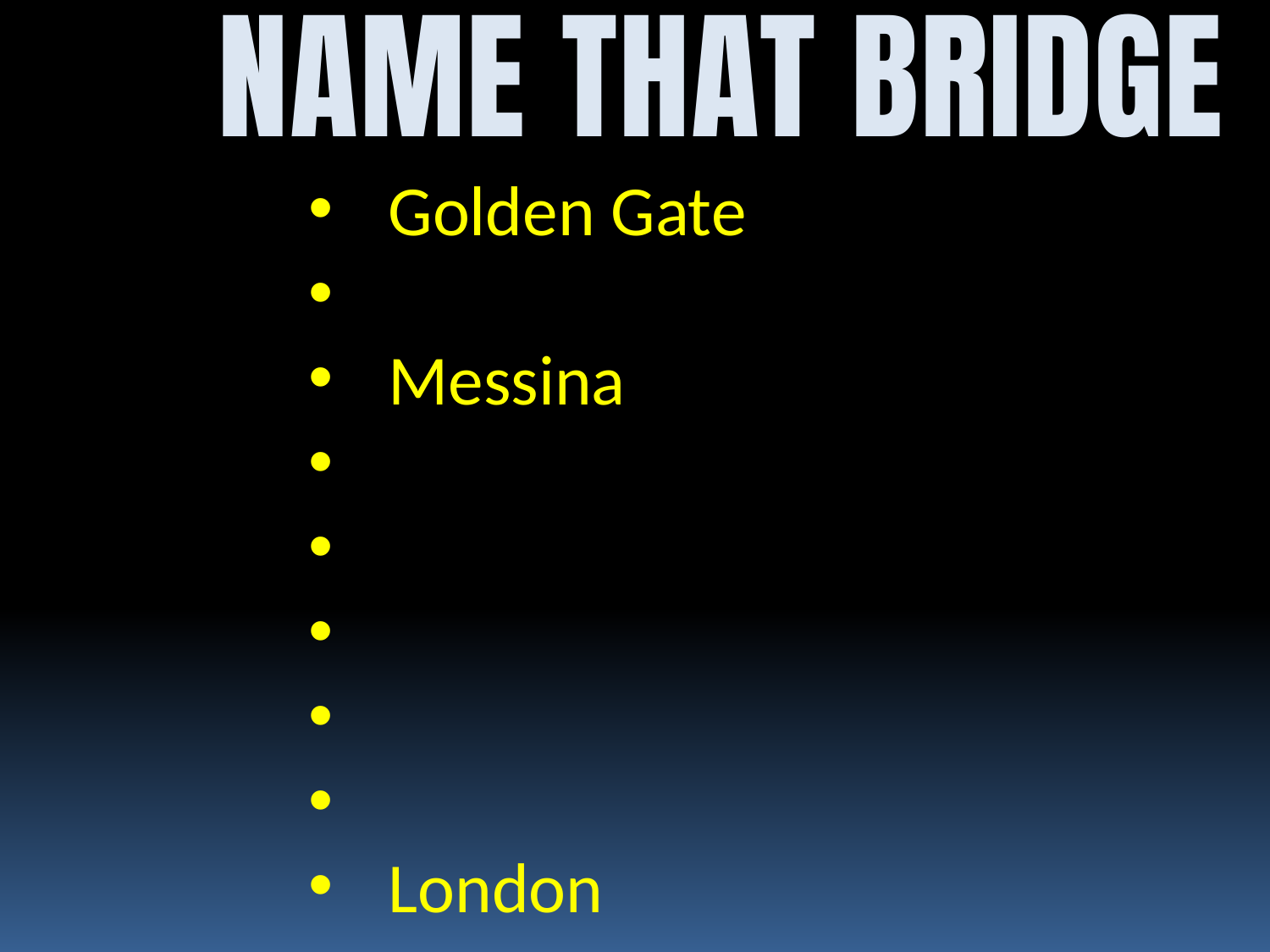

NAME THAT BRIDGE
Golden Gate

Messina

London